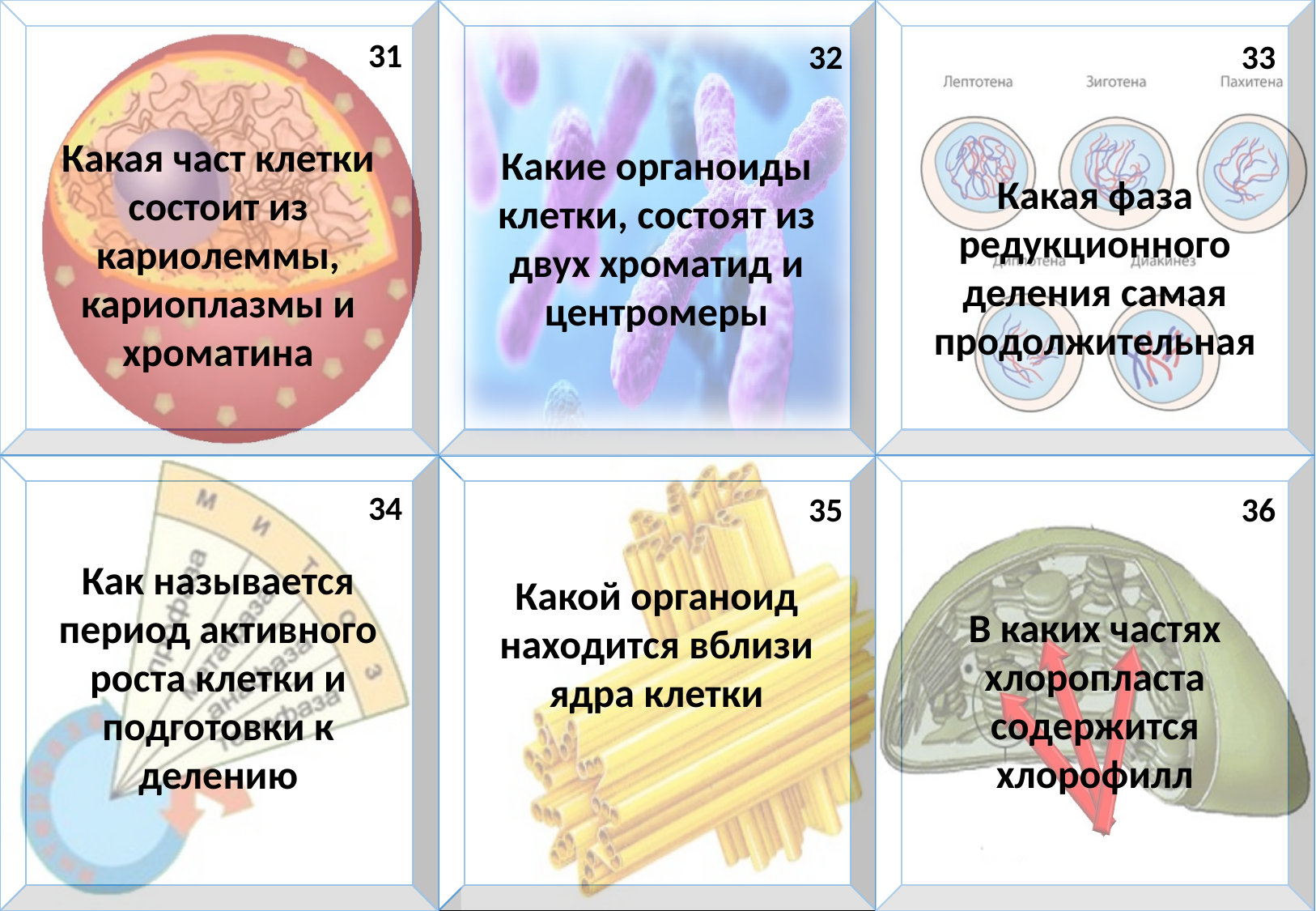

|  |  |  |
| --- | --- | --- |
|  |  |  |

31
32
33

Какая част клетки состоит из кариолеммы, кариоплазмы и хроматина
Какие органоиды клетки, состоят из двух хроматид и центромеры
Какая фаза редукционного деления самая продолжительная

34
35
36

Как называется период активного роста клетки и подготовки к делению
Какой органоид находится вблизи ядра клетки
В каких частях хлоропласта содержится хлорофилл